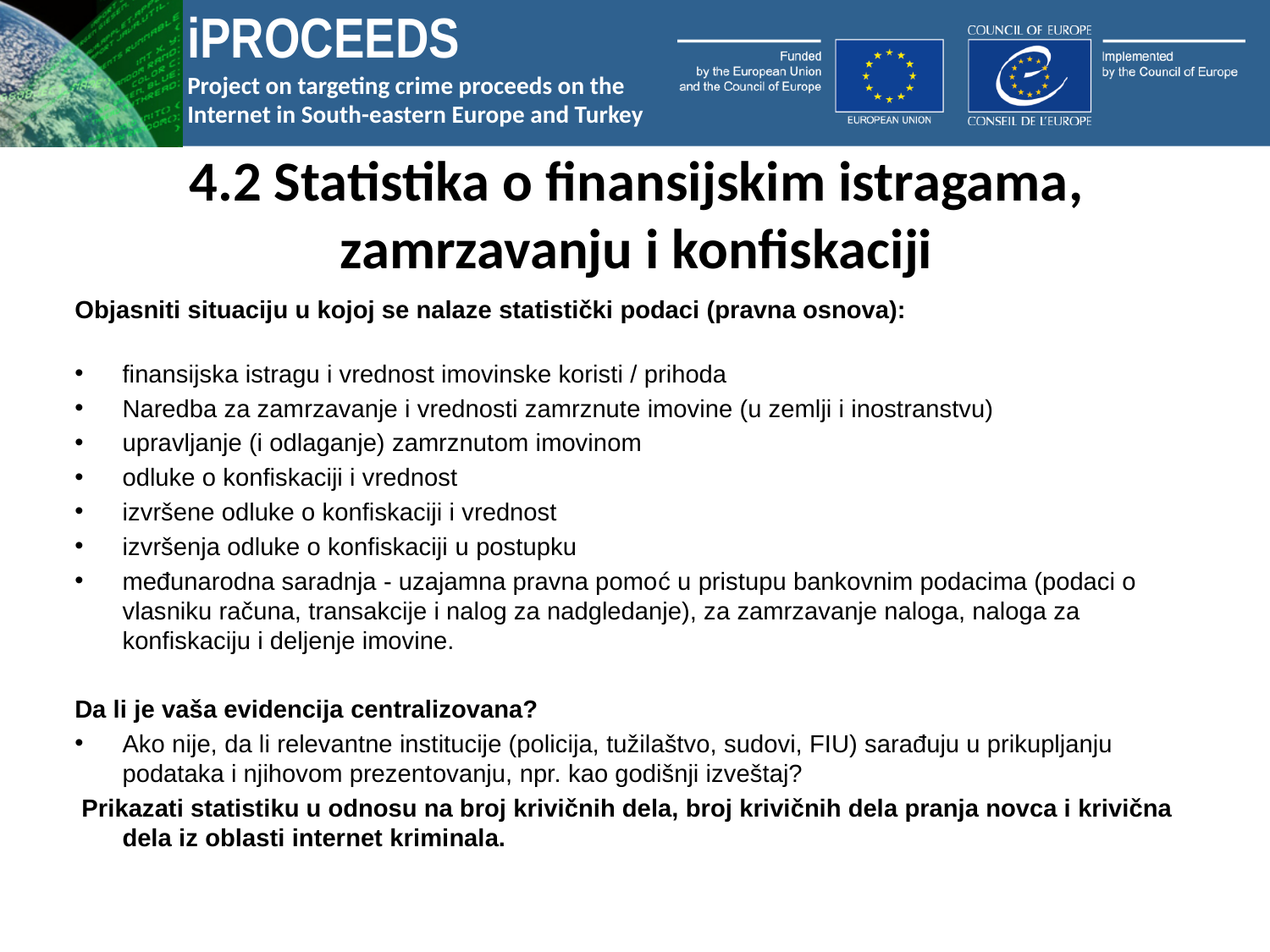

# 4.2 Statistika o finansijskim istragama, zamrzavanju i konfiskaciji
Objasniti situaciju u kojoj se nalaze statistički podaci (pravna osnova):
finansijska istragu i vrednost imovinske koristi / prihoda
Naredba za zamrzavanje i vrednosti zamrznute imovine (u zemlji i inostranstvu)
upravljanje (i odlaganje) zamrznutom imovinom
odluke o konfiskaciji i vrednost
izvršene odluke o konfiskaciji i vrednost
izvršenja odluke o konfiskaciji u postupku
međunarodna saradnja - uzajamna pravna pomoć u pristupu bankovnim podacima (podaci o vlasniku računa, transakcije i nalog za nadgledanje), za zamrzavanje naloga, naloga za konfiskaciju i deljenje imovine.

Da li je vaša evidencija centralizovana?
Ako nije, da li relevantne institucije (policija, tužilaštvo, sudovi, FIU) sarađuju u prikupljanju podataka i njihovom prezentovanju, npr. kao godišnji izveštaj?
 Prikazati statistiku u odnosu na broj krivičnih dela, broj krivičnih dela pranja novca i krivična dela iz oblasti internet kriminala.